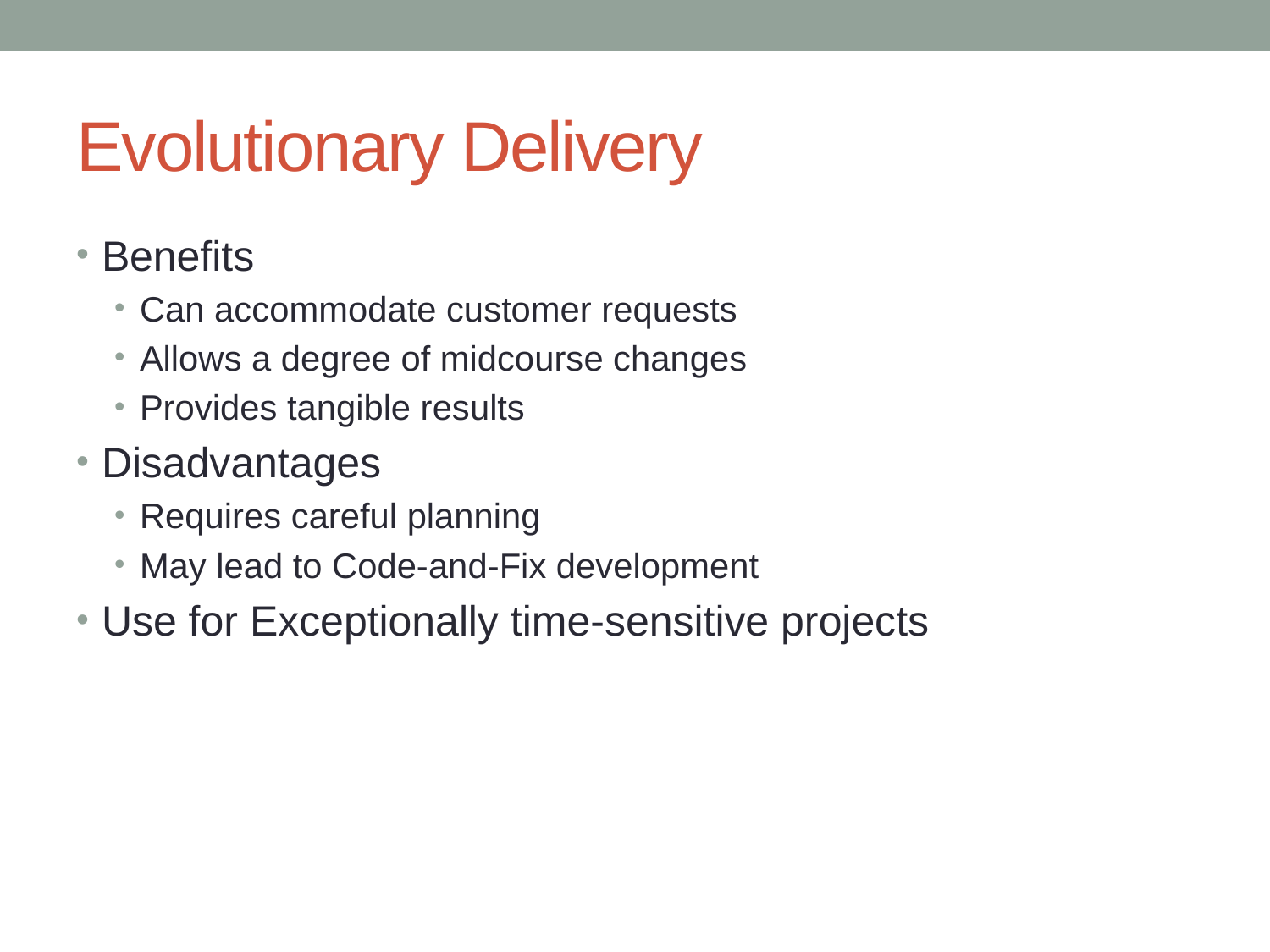

# Evolutionary Delivery
Benefits
Can accommodate customer requests
Allows a degree of midcourse changes
Provides tangible results
Disadvantages
Requires careful planning
May lead to Code-and-Fix development
Use for Exceptionally time-sensitive projects